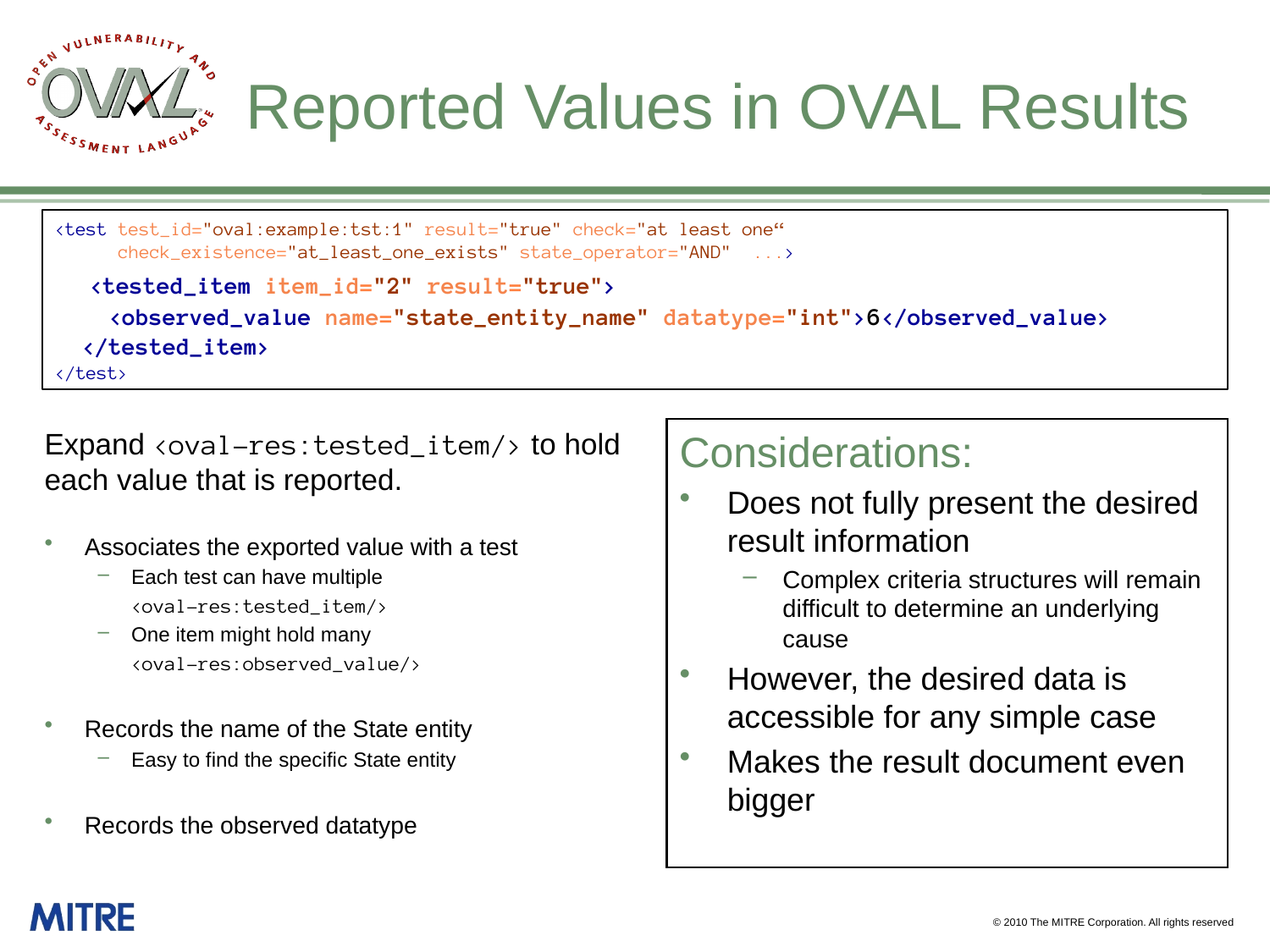

# Reported Values in OVAL Results
<test test_id="oval:example:tst:1" result="true" check="at least one“
      check_existence="at_least_one_exists" state_operator="AND"  ...>
  <tested_item item_id="2" result="true">
    <observed_value name="state_entity_name" datatype="int">6</observed_value>
  </tested_item>
</test>
Expand <oval-res:tested_item/> to hold each value that is reported.

Associates the exported value with a test
Each test can have multiple
	<oval-res:tested_item/>
One item might hold many
	<oval-res:observed_value/>

Records the name of the State entity
Easy to find the specific State entity

Records the observed datatype
Considerations:
Does not fully present the desired result information
Complex criteria structures will remain difficult to determine an underlying cause
However, the desired data is accessible for any simple case
Makes the result document even bigger